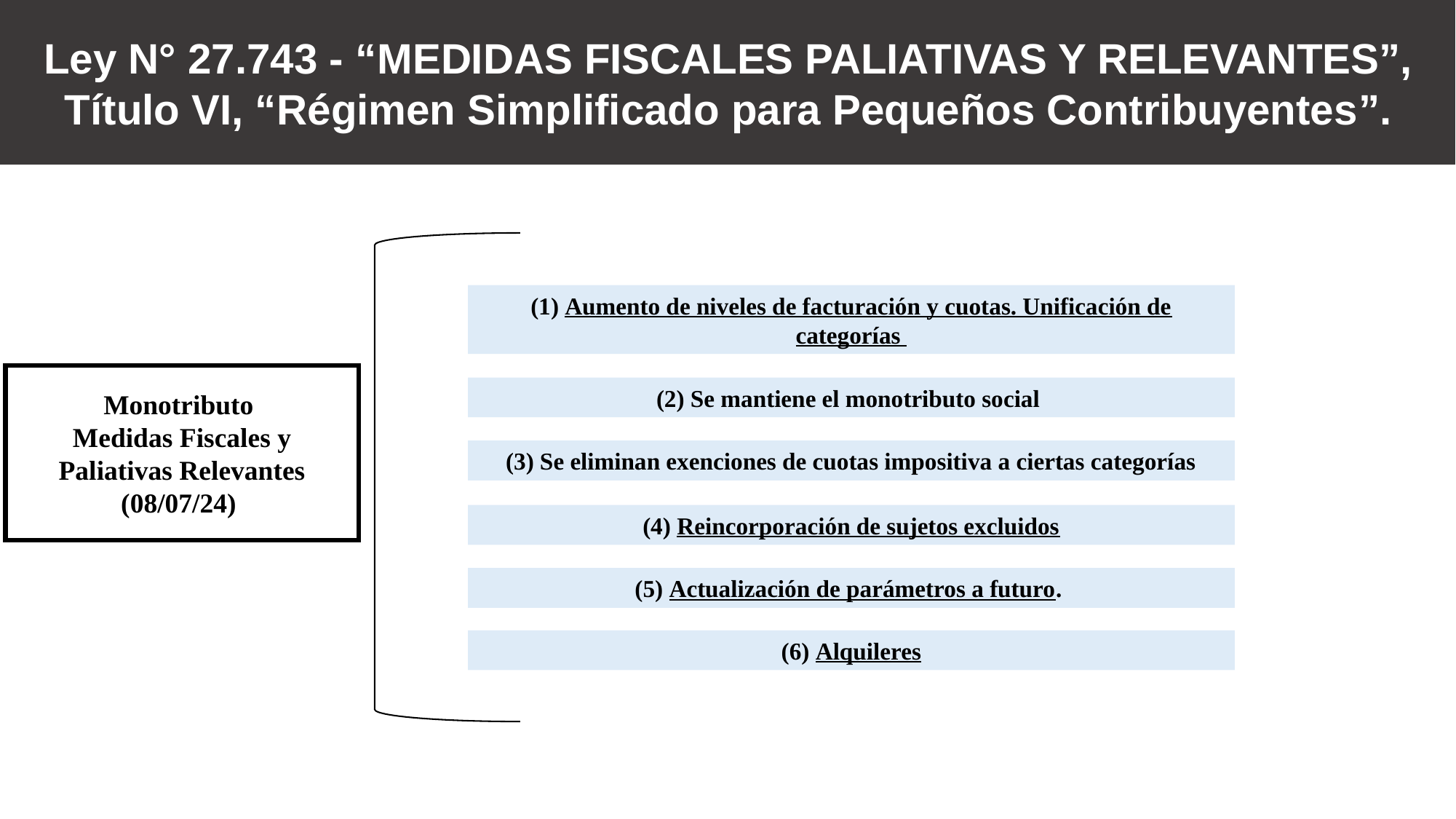

Ley N° 27.743 - “MEDIDAS FISCALES PALIATIVAS Y RELEVANTES”, Título VI, “Régimen Simplificado para Pequeños Contribuyentes”.

(1) Aumento de niveles de facturación y cuotas. Unificación de categorías
Monotributo
Medidas Fiscales y Paliativas Relevantes (08/07/24)
(2) Se mantiene el monotributo social
(3) Se eliminan exenciones de cuotas impositiva a ciertas categorías
(4) Reincorporación de sujetos excluidos
(5) Actualización de parámetros a futuro.
(6) Alquileres